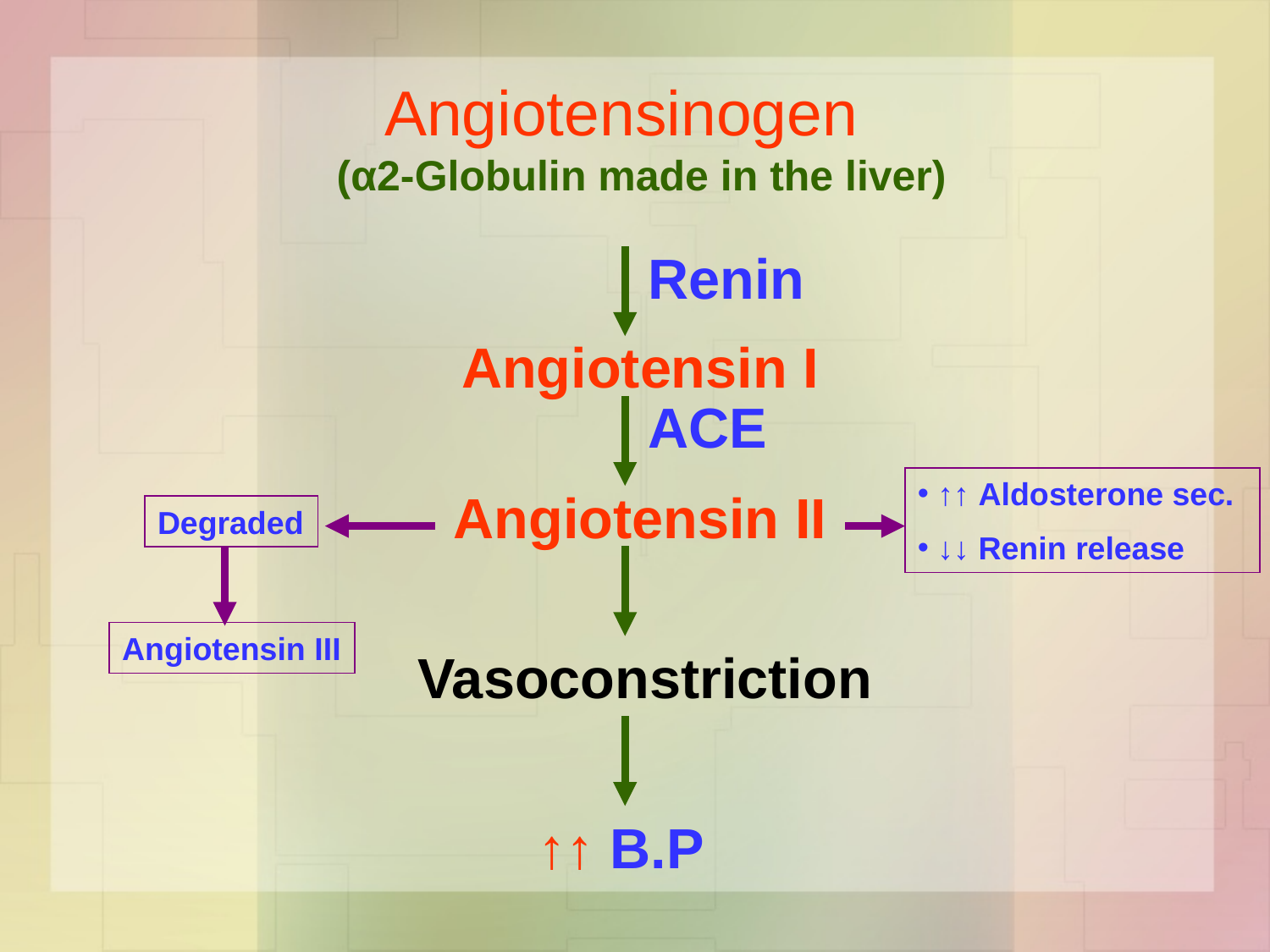

Angiotensinogen
  (α2-Globulin made in the liver)
Renin
Angiotensin I
ACE
 ↑↑ Aldosterone sec.
 ↓↓ Renin release
Angiotensin II
Degraded
Angiotensin III
Vasoconstriction
↑↑ B.P